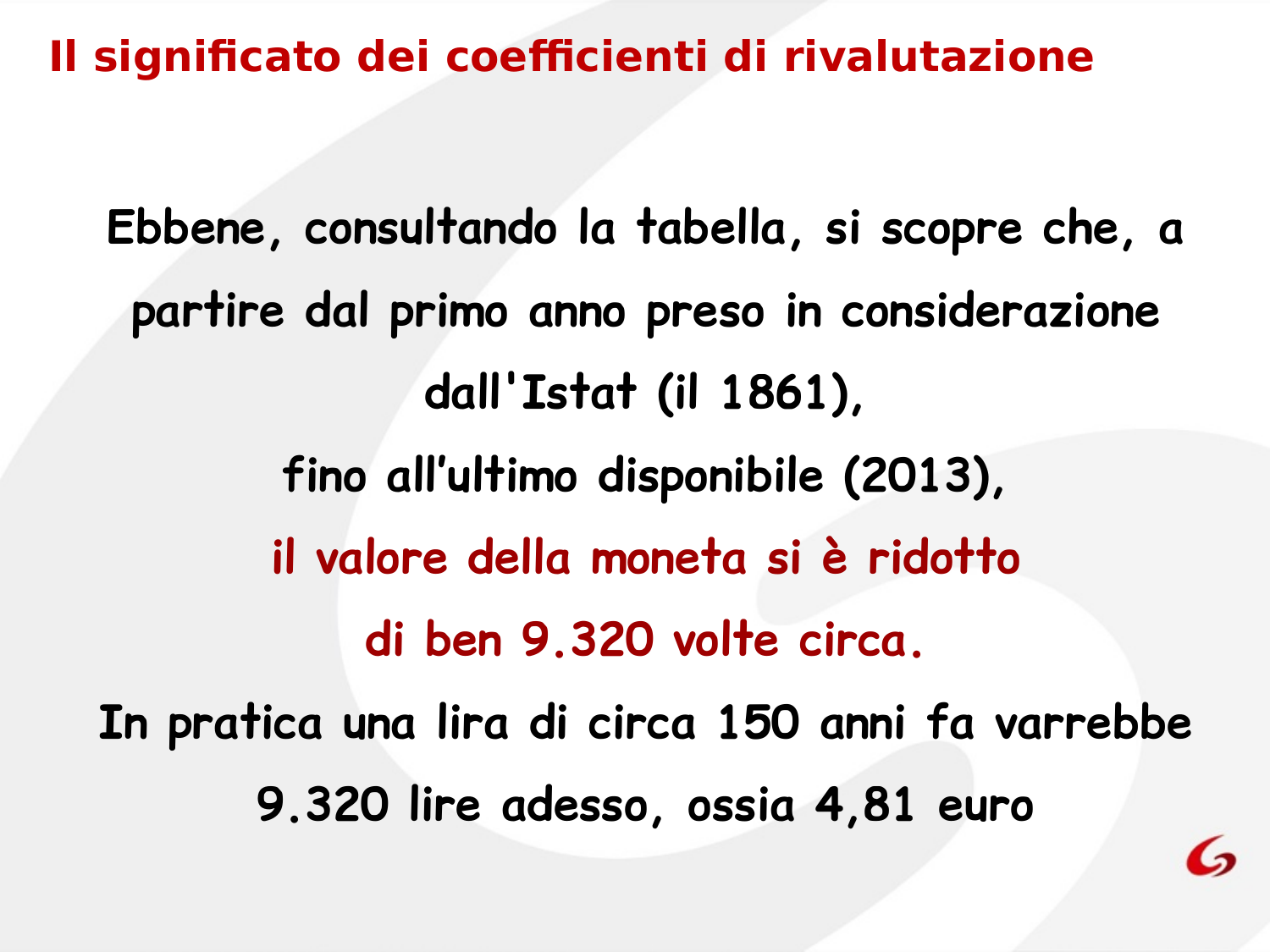

Il significato dei coefficienti di rivalutazione
Ebbene, consultando la tabella, si scopre che, a partire dal primo anno preso in considerazione dall'Istat (il 1861),
fino all’ultimo disponibile (2013),
il valore della moneta si è ridotto
di ben 9.320 volte circa.
In pratica una lira di circa 150 anni fa varrebbe 9.320 lire adesso, ossia 4,81 euro